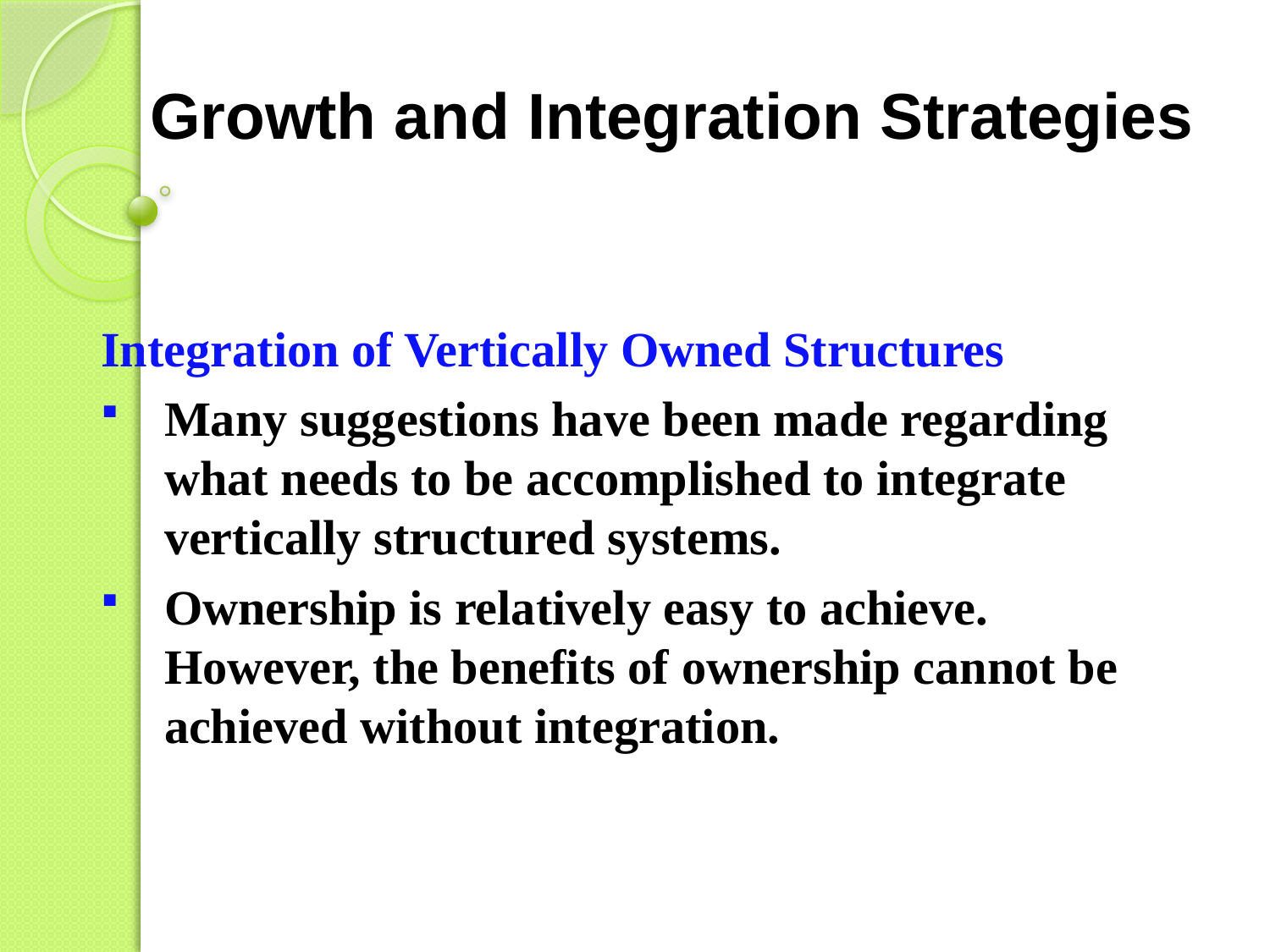

# Growth and Integration Strategies
Integration of Vertically Owned Structures
Many suggestions have been made regarding what needs to be accomplished to integrate vertically structured systems.
Ownership is relatively easy to achieve. However, the benefits of ownership cannot be achieved without integration.